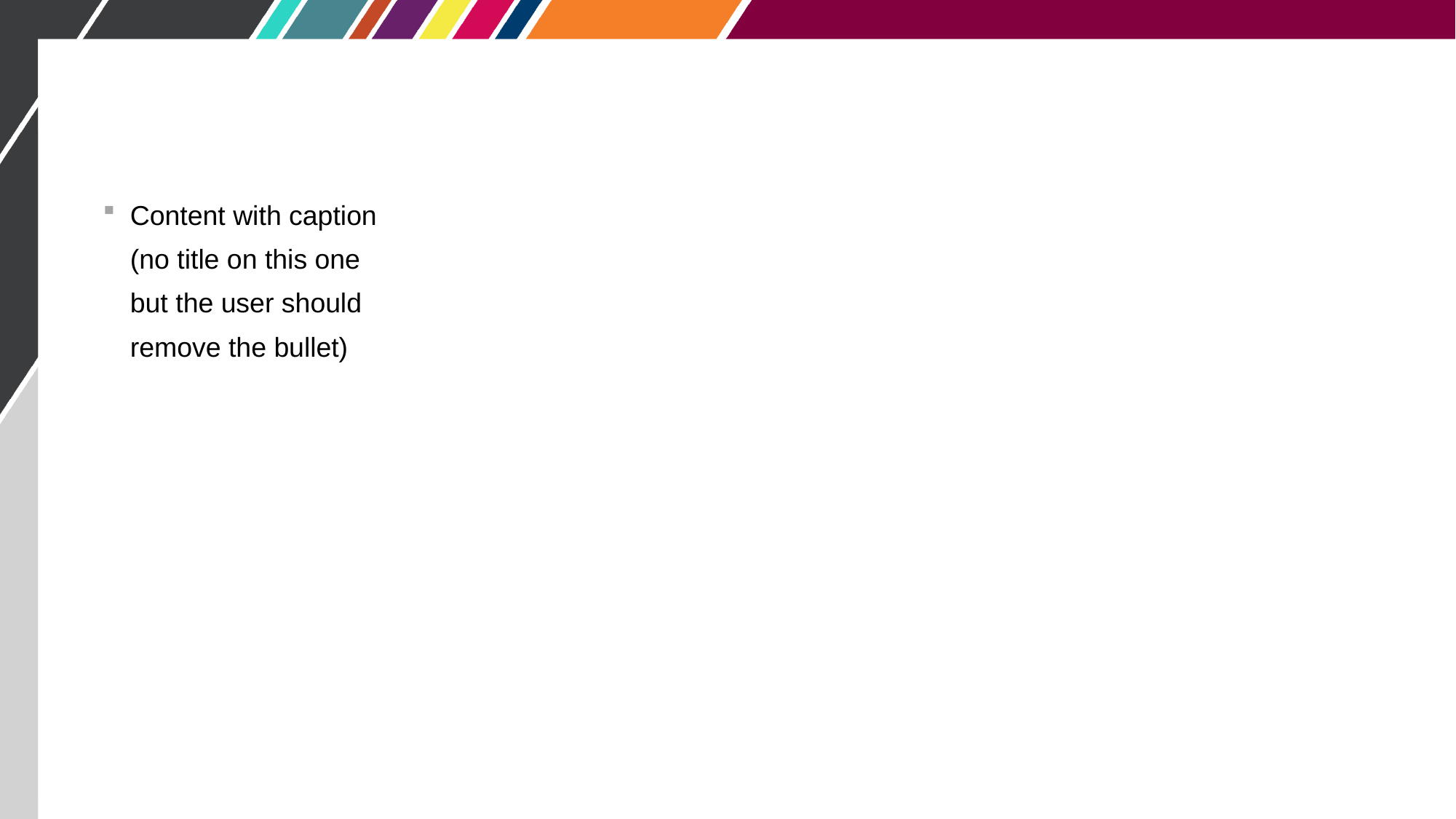

Content with caption (no title on this one but the user should remove the bullet)